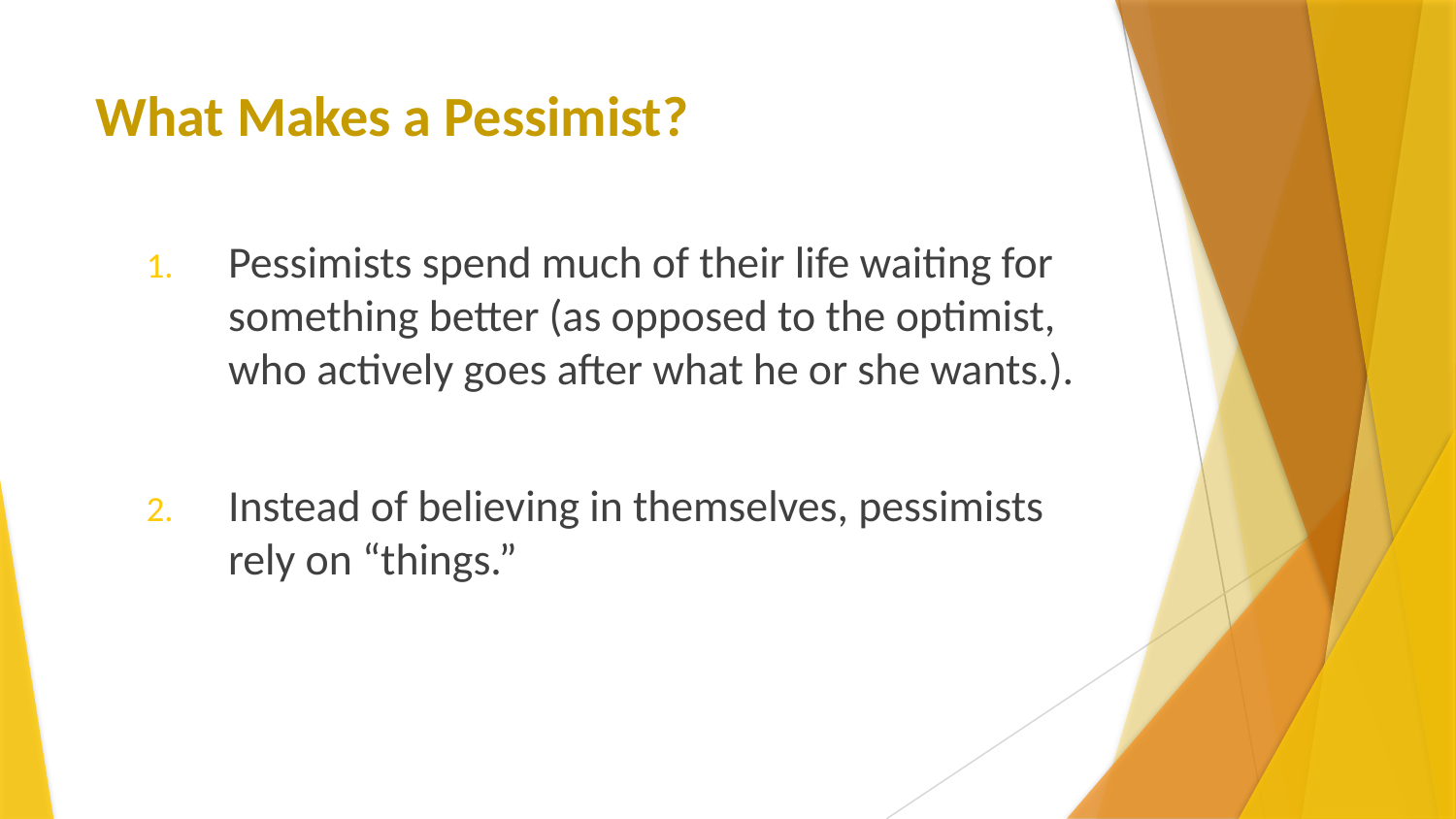

# What Makes a Pessimist?
Pessimists spend much of their life waiting for something better (as opposed to the optimist, who actively goes after what he or she wants.).

Instead of believing in themselves, pessimists rely on “things.”